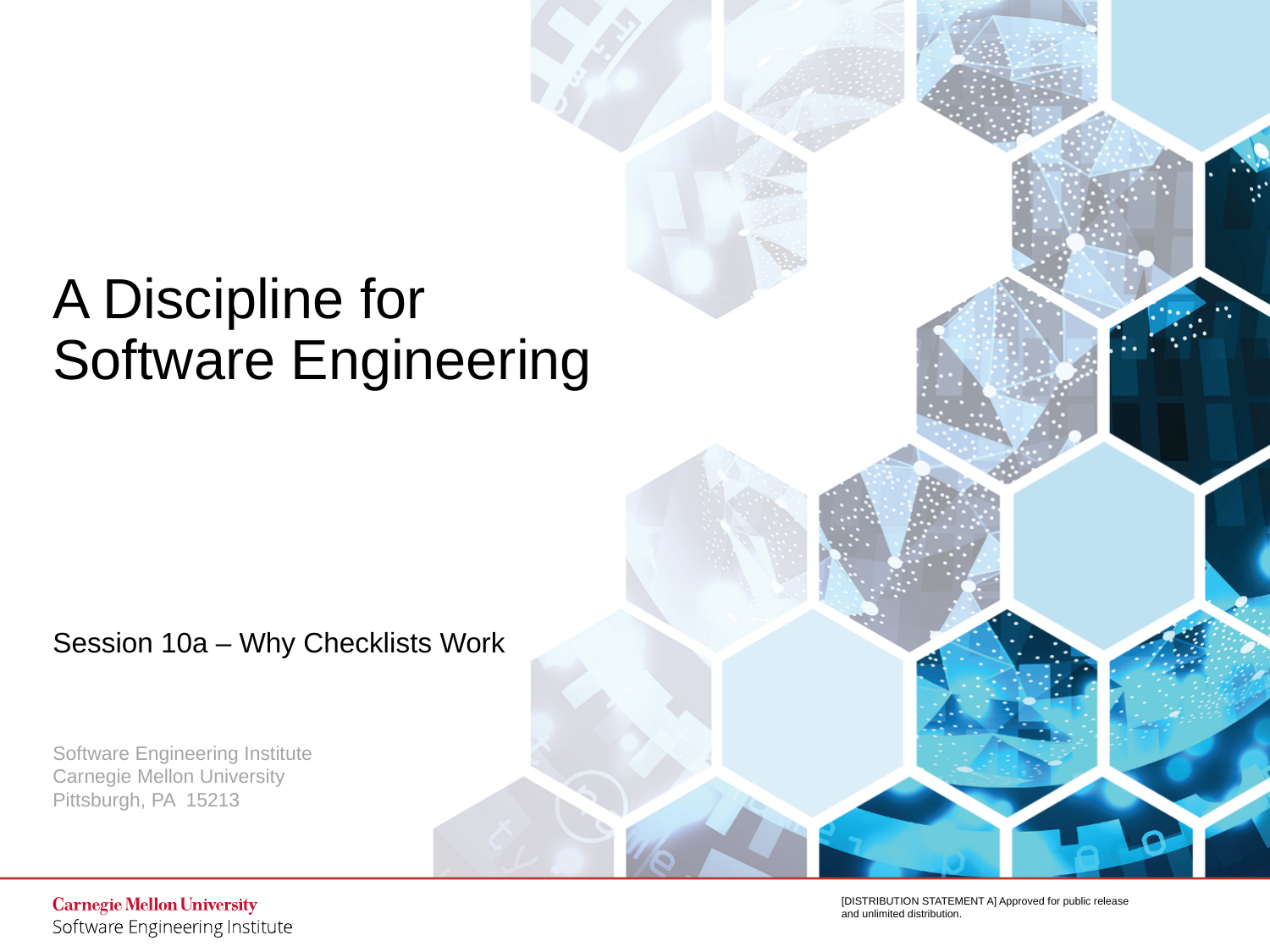

# A Discipline for Software Engineering
Session 10a – Why Checklists Work